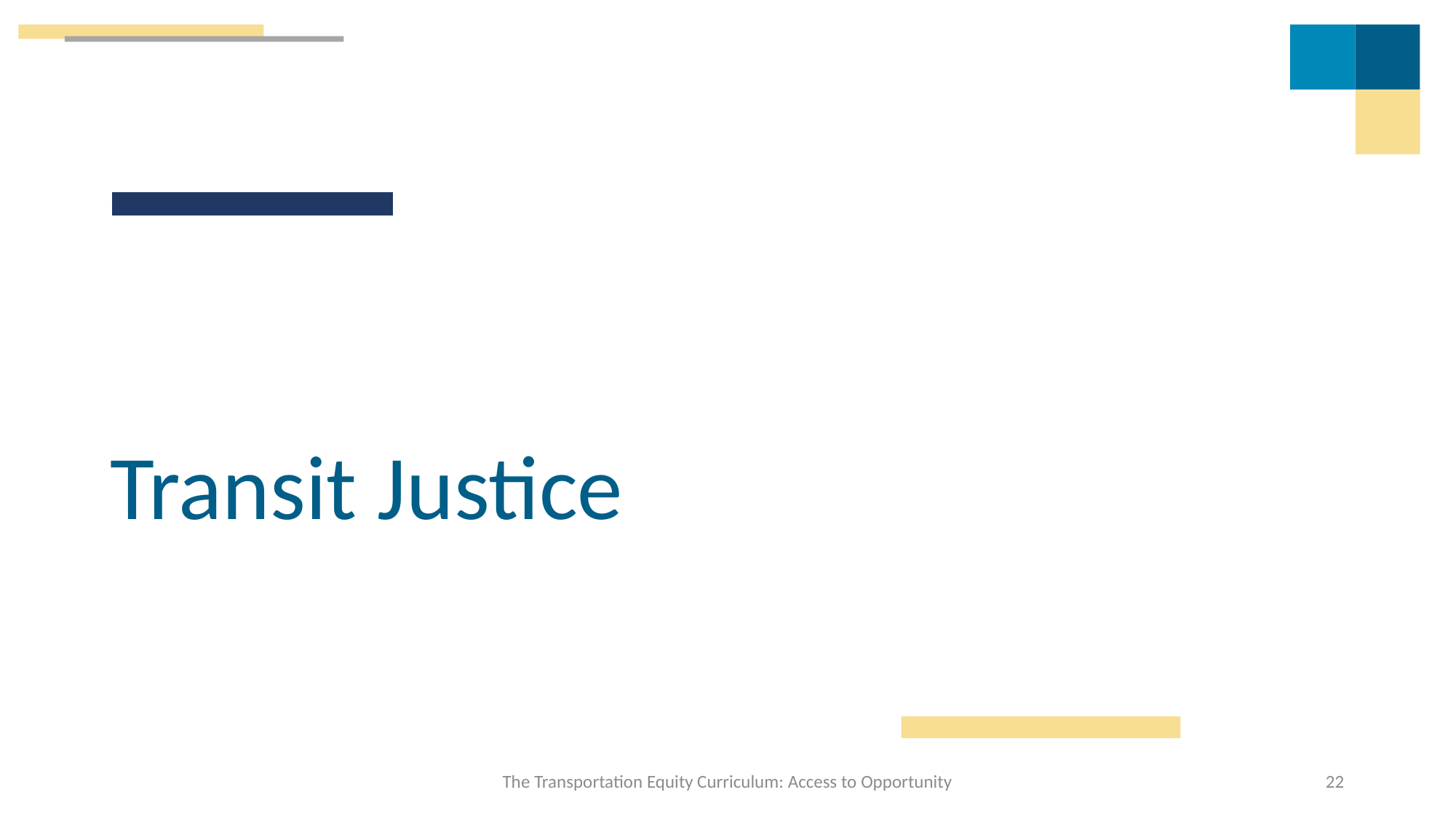

# Transit Justice

The Transportation Equity Curriculum: Access to Opportunity
22